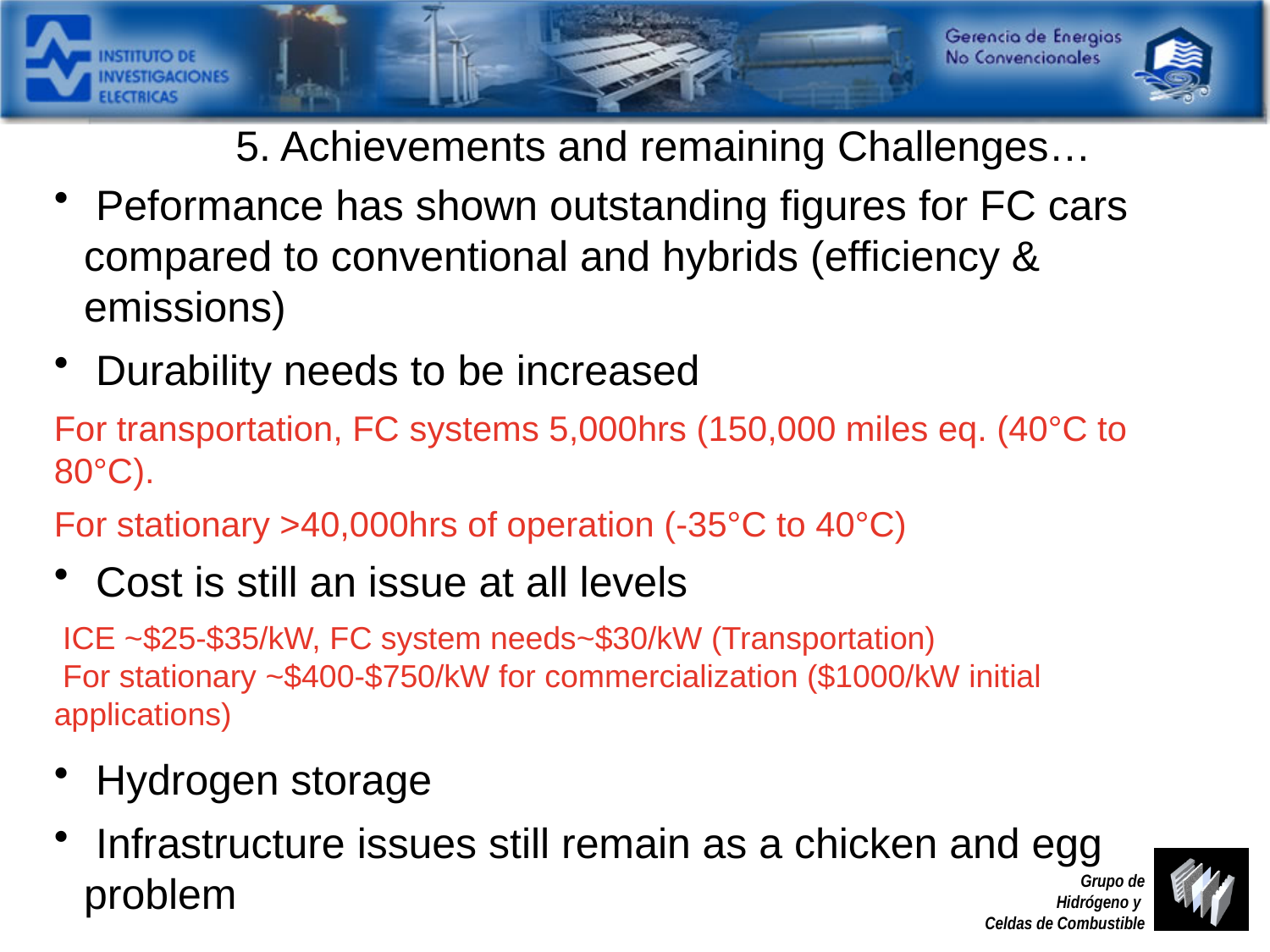

5. Achievements and remaining Challenges…
 Peformance has shown outstanding figures for FC cars compared to conventional and hybrids (efficiency & emissions)
 Durability needs to be increased
For transportation, FC systems 5,000hrs (150,000 miles eq. (40°C to 80°C).
For stationary >40,000hrs of operation (-35°C to 40°C)
 Cost is still an issue at all levels
 ICE ~$25-$35/kW, FC system needs~$30/kW (Transportation)
 For stationary ~$400-$750/kW for commercialization ($1000/kW initial applications)

 Hydrogen storage
 Infrastructure issues still remain as a chicken and egg problem